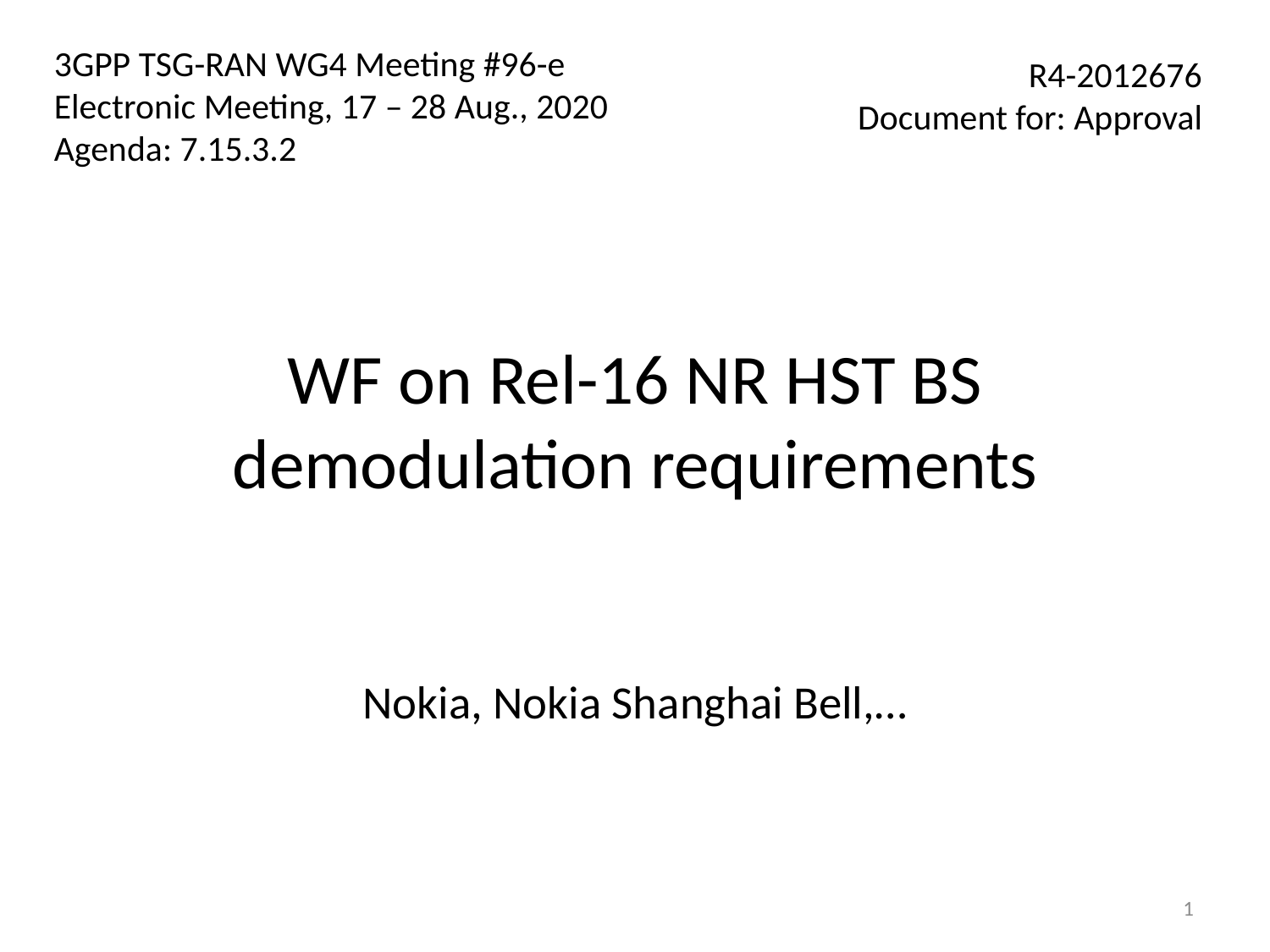

3GPP TSG-RAN WG4 Meeting #96-e
Electronic Meeting, 17 – 28 Aug., 2020
Agenda: 7.15.3.2
R4-2012676
Document for: Approval
# WF on Rel-16 NR HST BS demodulation requirements
Nokia, Nokia Shanghai Bell,…
1